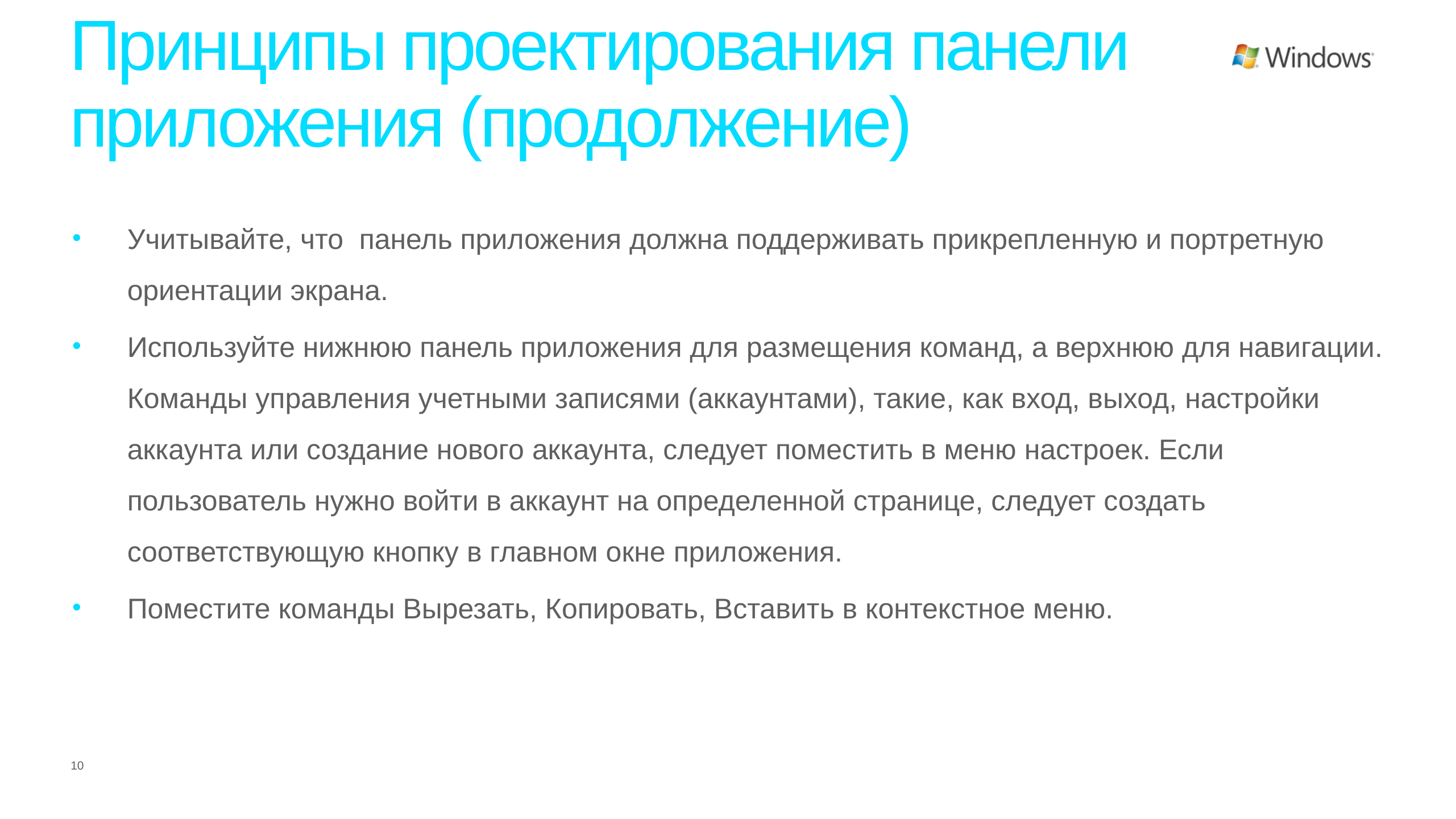

# Принципы проектирования панели приложения (продолжение)
Учитывайте, что  панель приложения должна поддерживать прикрепленную и портретную ориентации экрана.
Используйте нижнюю панель приложения для размещения команд, а верхнюю для навигации. Команды управления учетными записями (аккаунтами), такие, как вход, выход, настройки аккаунта или создание нового аккаунта, следует поместить в меню настроек. Если пользователь нужно войти в аккаунт на определенной странице, следует создать  соответствующую кнопку в главном окне приложения.
Поместите команды Вырезать, Копировать, Вставить в контекстное меню.